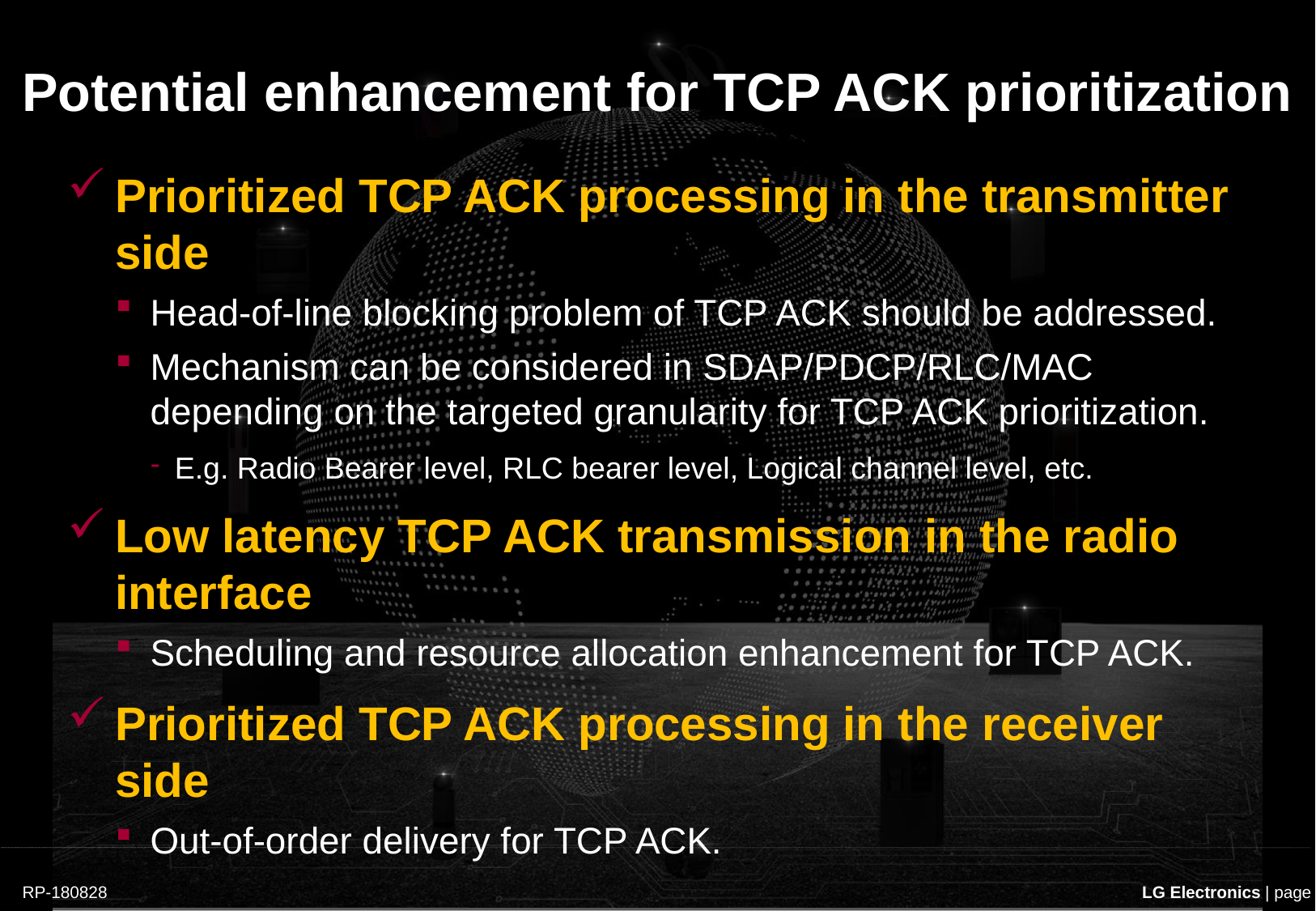

# Potential enhancement for TCP ACK prioritization
Prioritized TCP ACK processing in the transmitter side
Head-of-line blocking problem of TCP ACK should be addressed.
Mechanism can be considered in SDAP/PDCP/RLC/MAC depending on the targeted granularity for TCP ACK prioritization.
E.g. Radio Bearer level, RLC bearer level, Logical channel level, etc.
Low latency TCP ACK transmission in the radio interface
Scheduling and resource allocation enhancement for TCP ACK.
Prioritized TCP ACK processing in the receiver side
Out-of-order delivery for TCP ACK.